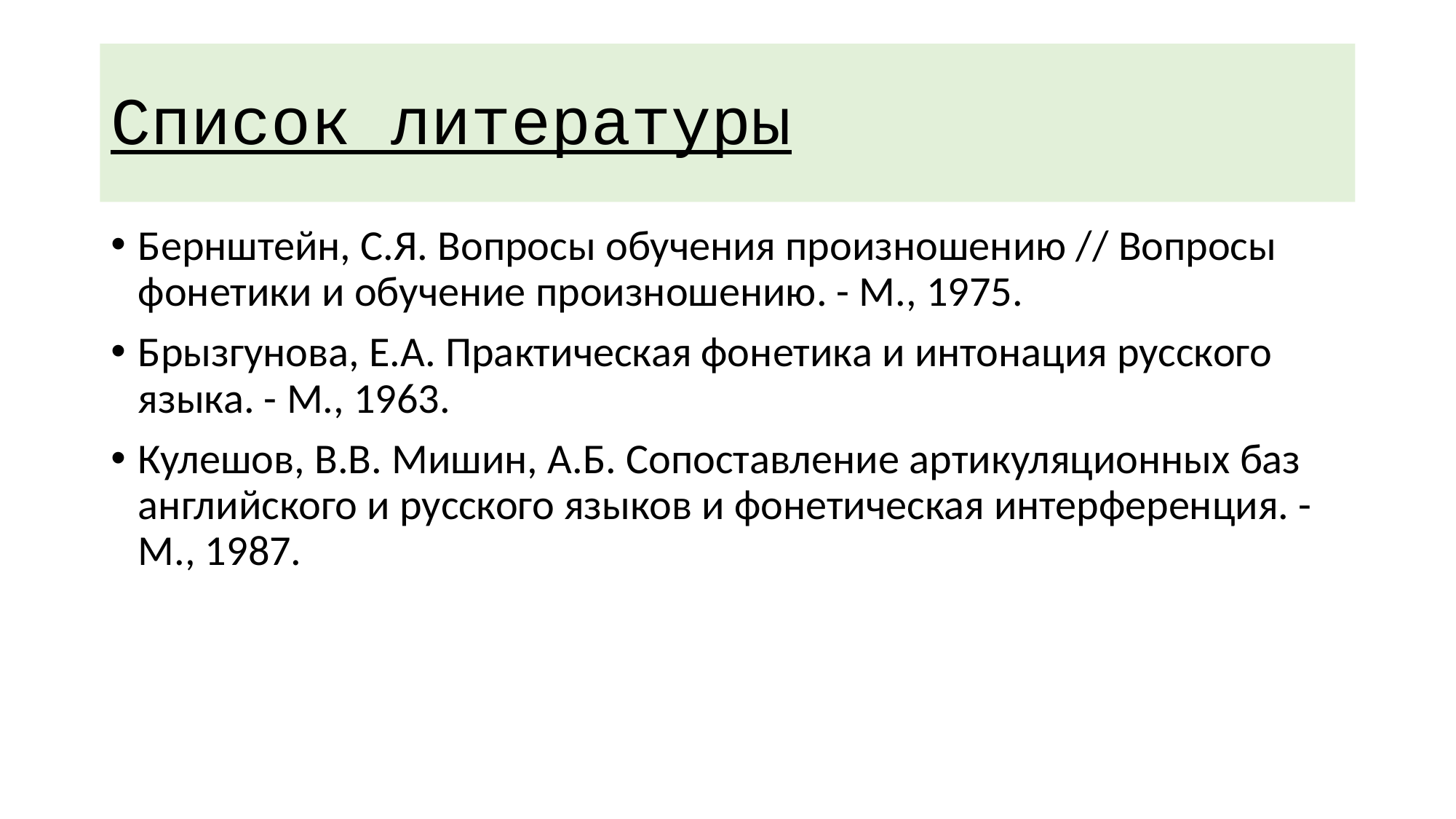

# Список литературы
Бернштейн, С.Я. Вопросы обучения произношению // Вопросы фонетики и обучение произношению. - М., 1975.
Брызгунова, Е.А. Практическая фонетика и интонация русского языка. - М., 1963.
Кулешов, В.В. Мишин, А.Б. Сопоставление артикуляционных баз английского и русского языков и фонетическая интерференция. - М., 1987.